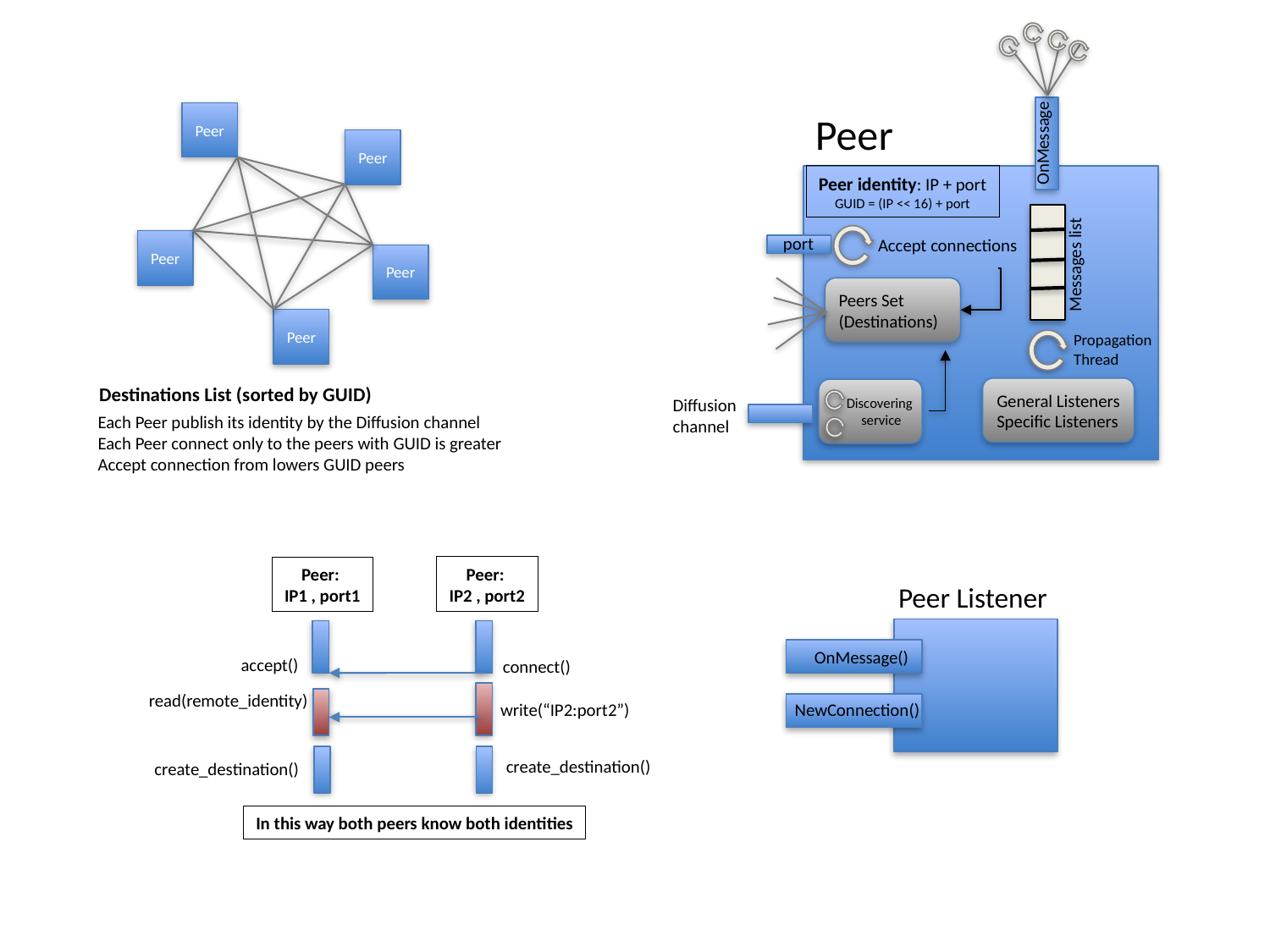

Peer
Peer
OnMessage
Peer

Peer identity: IP + port
GUID = (IP << 16) + port

port
Accept connections
Peer

Peer
Messages list

Peers Set
(Destinations)
Peer
Propagation
Thread

Destinations List (sorted by GUID)

General Listeners
Specific Listeners
Diffusion
channel
Discovering
service

Each Peer publish its identity by the Diffusion channel
Each Peer connect only to the peers with GUID is greater
Accept connection from lowers GUID peers

Peer:
IP2 , port2
Peer:
IP1 , port1
Peer Listener

OnMessage()
accept()
connect()
read(remote_identity)

write(“IP2:port2”)
NewConnection()

create_destination()
create_destination()
In this way both peers know both identities